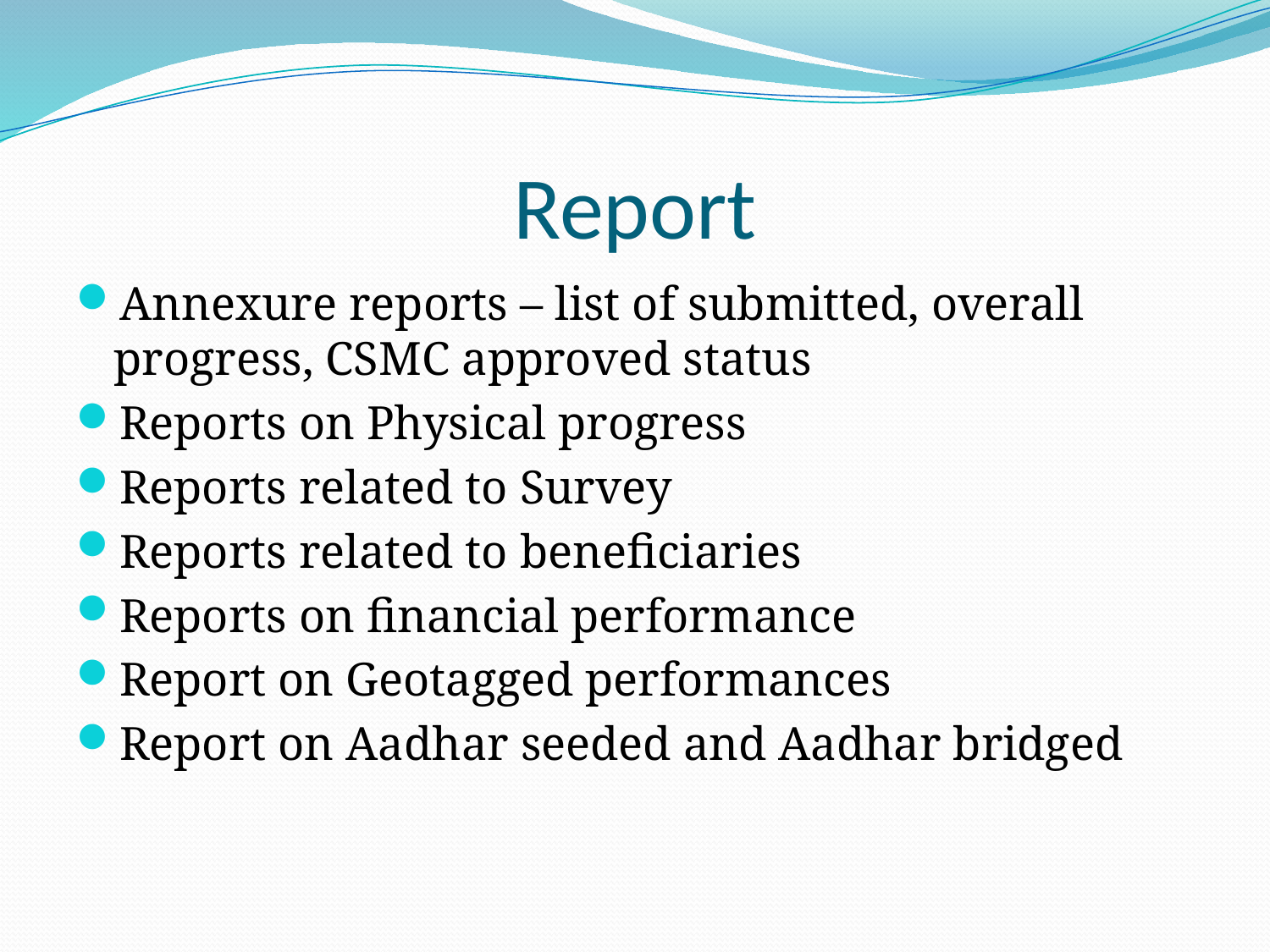

# Report
Annexure reports – list of submitted, overall progress, CSMC approved status
Reports on Physical progress
Reports related to Survey
Reports related to beneficiaries
Reports on financial performance
Report on Geotagged performances
Report on Aadhar seeded and Aadhar bridged